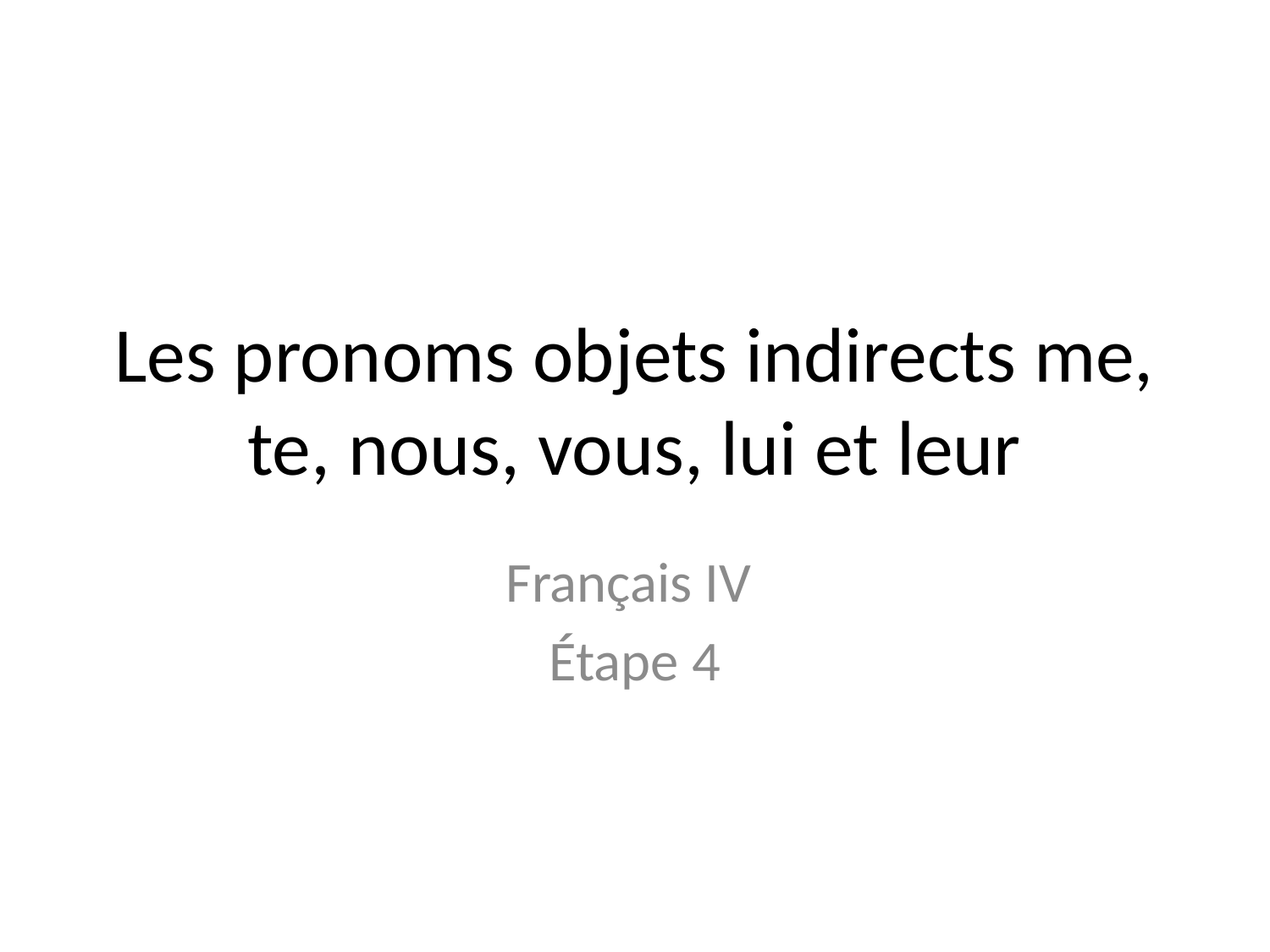

# Les pronoms objets indirects me, te, nous, vous, lui et leur
Français IV
Étape 4